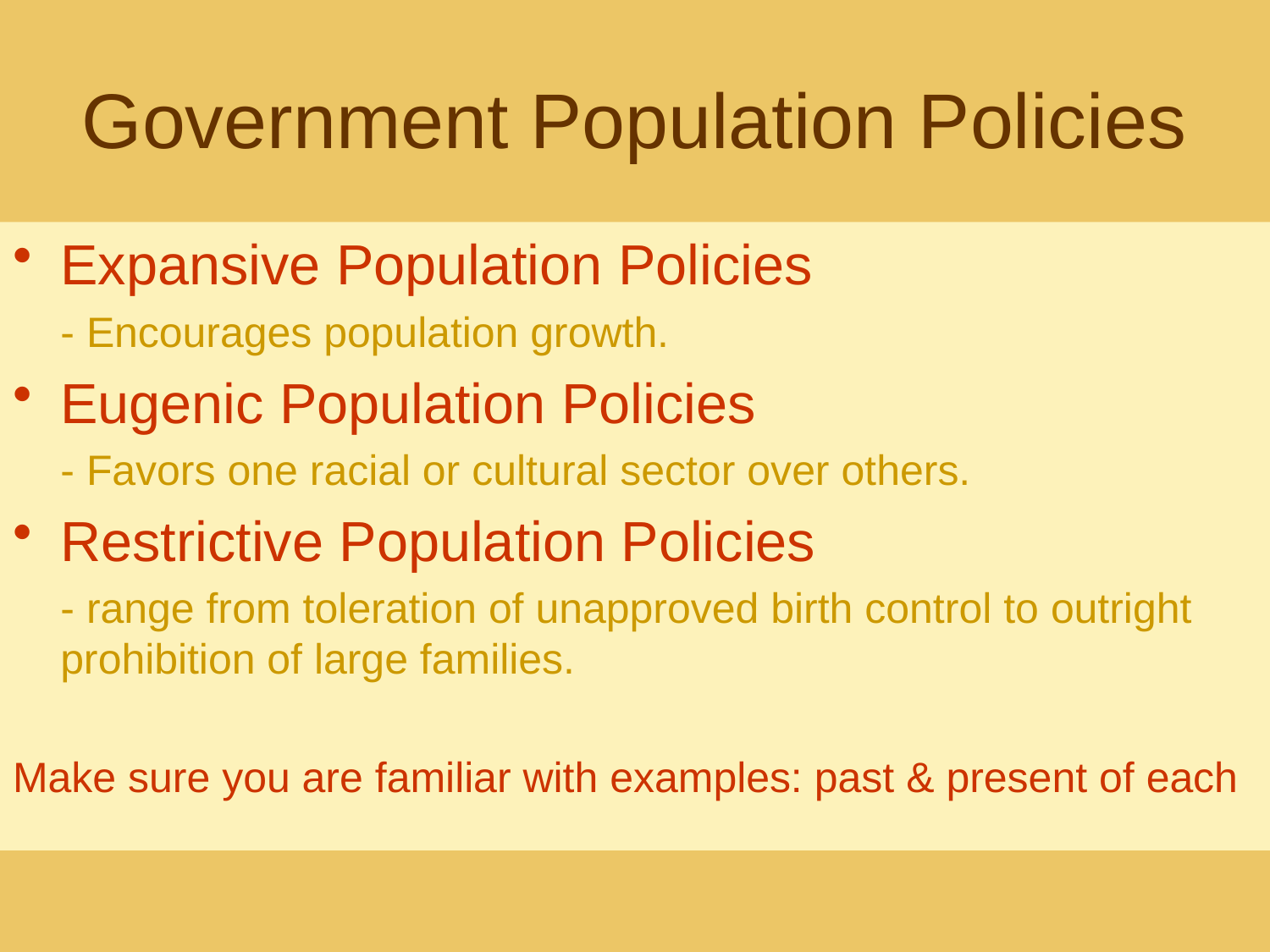

# Government Population Policies
Expansive Population Policies
	- Encourages population growth.
Eugenic Population Policies
	- Favors one racial or cultural sector over others.
Restrictive Population Policies
	- range from toleration of unapproved birth control to outright prohibition of large families.

Make sure you are familiar with examples: past & present of each